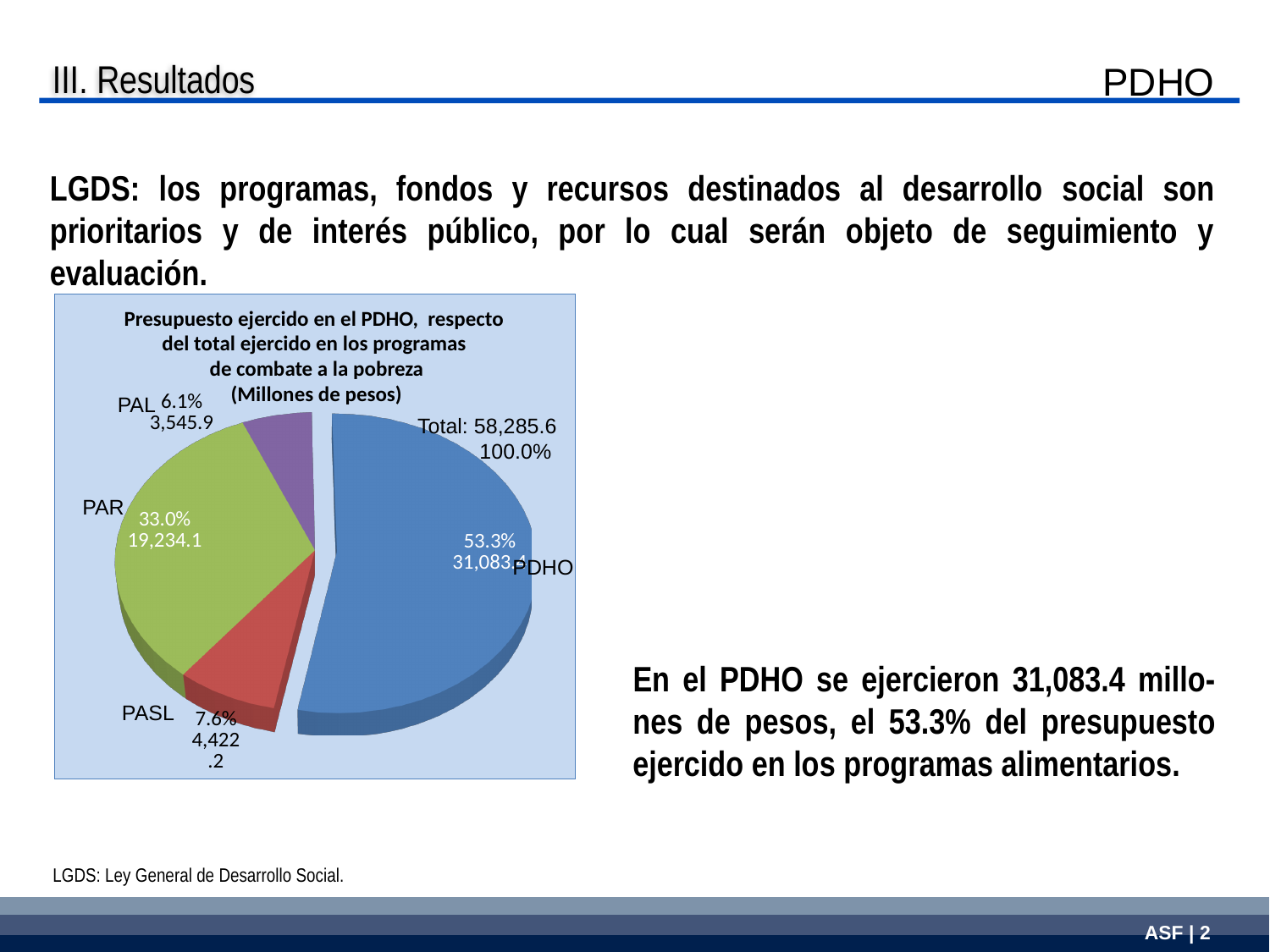

III. Resultados
PDHO

LGDS: los programas, fondos y recursos destinados al desarrollo social son prioritarios y de interés público, por lo cual serán objeto de seguimiento y evaluación.

[unsupported chart]

Presupuesto ejercido en el PDHO,  respecto
del total ejercido en los programas
de combate a la pobreza
(Millones de pesos)
PAL
Total: 58,285.6
100.0%
PAR
En el PDHO se ejercieron 31,083.4 millo-nes de pesos, el 53.3% del presupuesto ejercido en los programas alimentarios.
PDHO
PASL
LGDS: Ley General de Desarrollo Social.
|  |
| --- |
|  |
|  |
ASF | 2